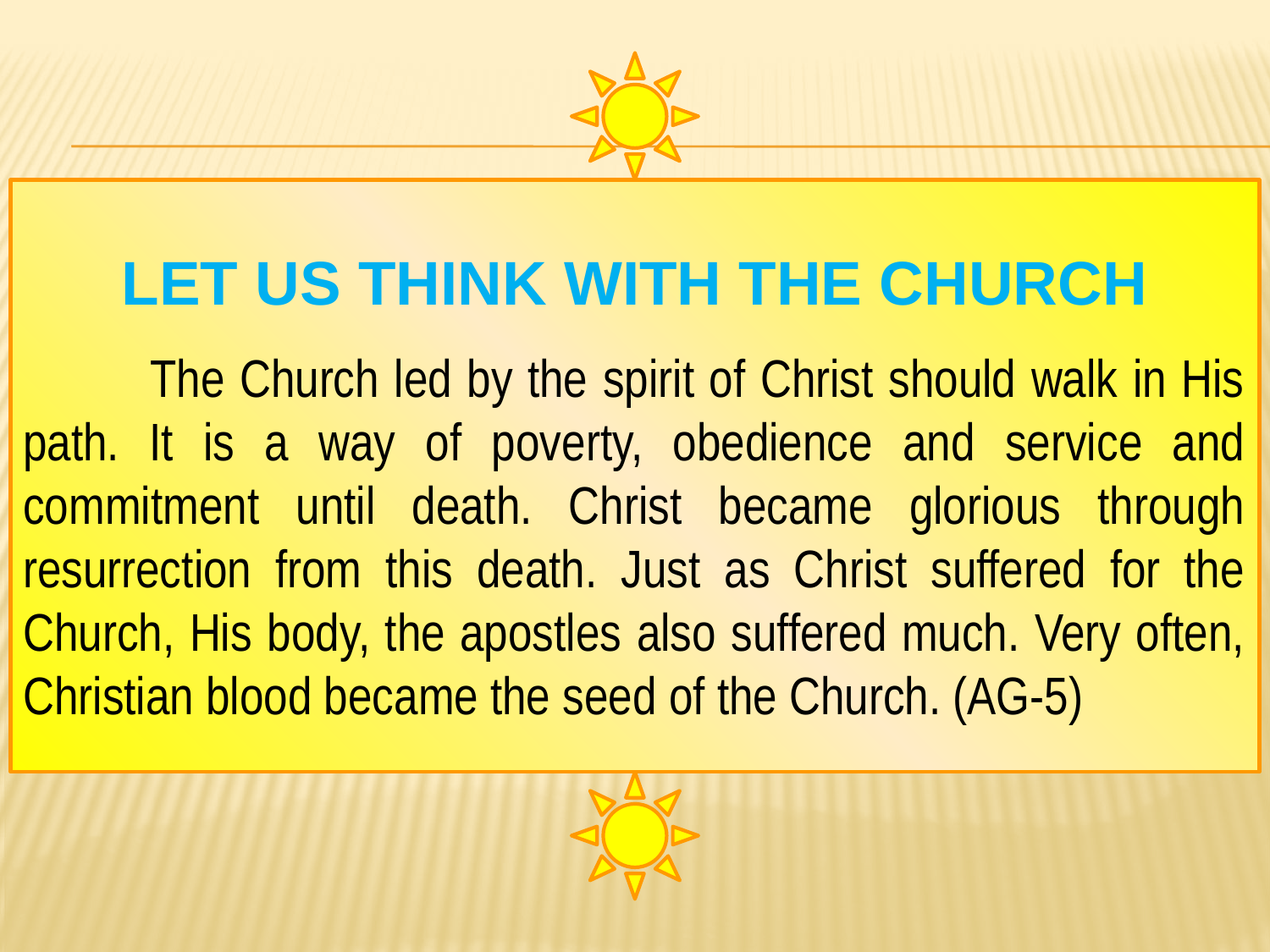

# Let us think with the Church
	The Church led by the spirit of Christ should walk in His path. It is a way of poverty, obedience and service and commitment until death. Christ became glorious through resurrection from this death. Just as Christ suffered for the Church, His body, the apostles also suffered much. Very often, Christian blood became the seed of the Church. (AG-5)